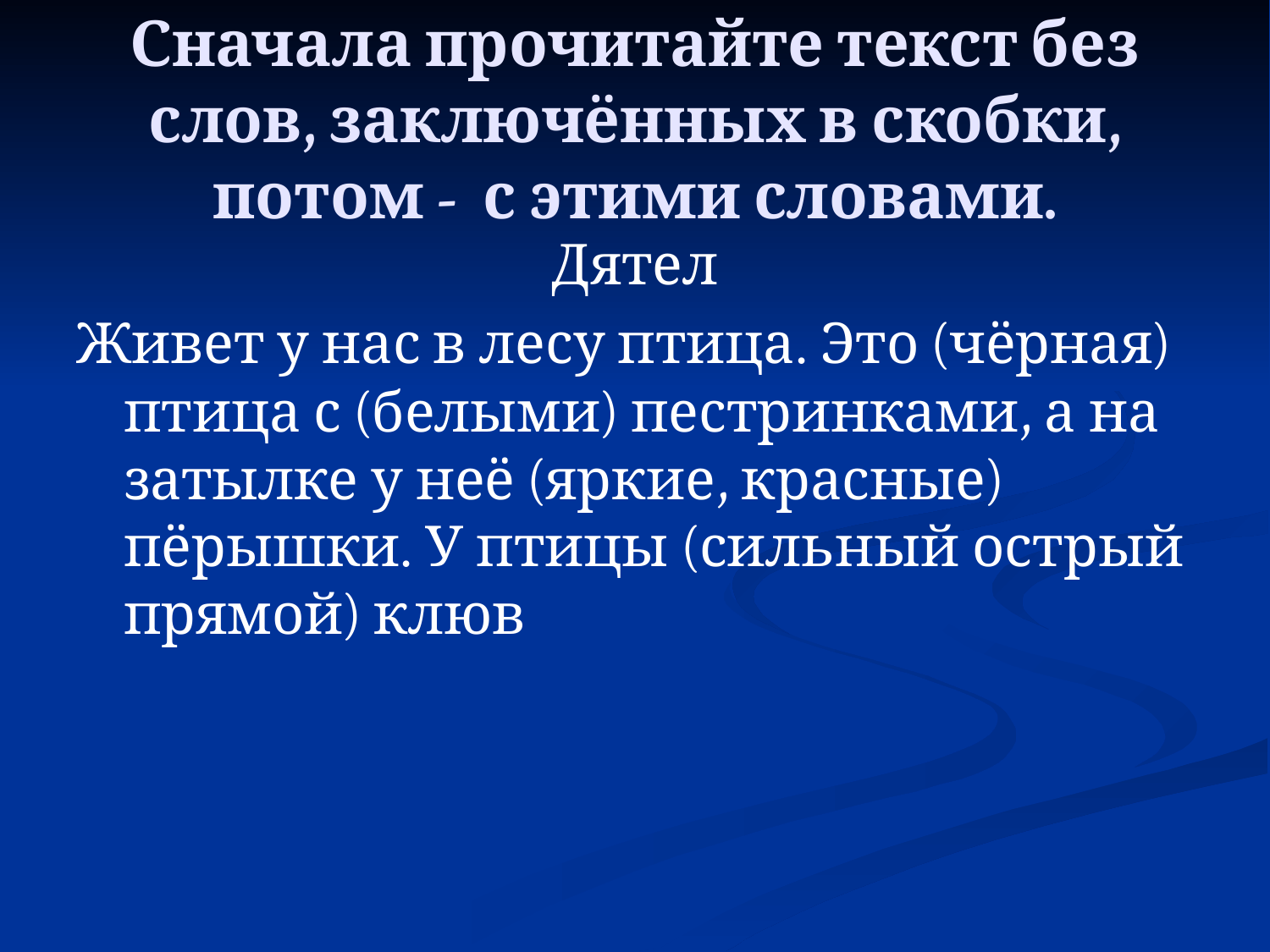

# Сначала прочитайте текст без слов, заключённых в скобки, потом -  с этими словами.
Дятел
Живет у нас в лесу птица. Это (чёрная) птица с (белыми) пестринками, а на затылке у неё (яркие, красные) пёрышки. У птицы (сильный острый прямой) клюв